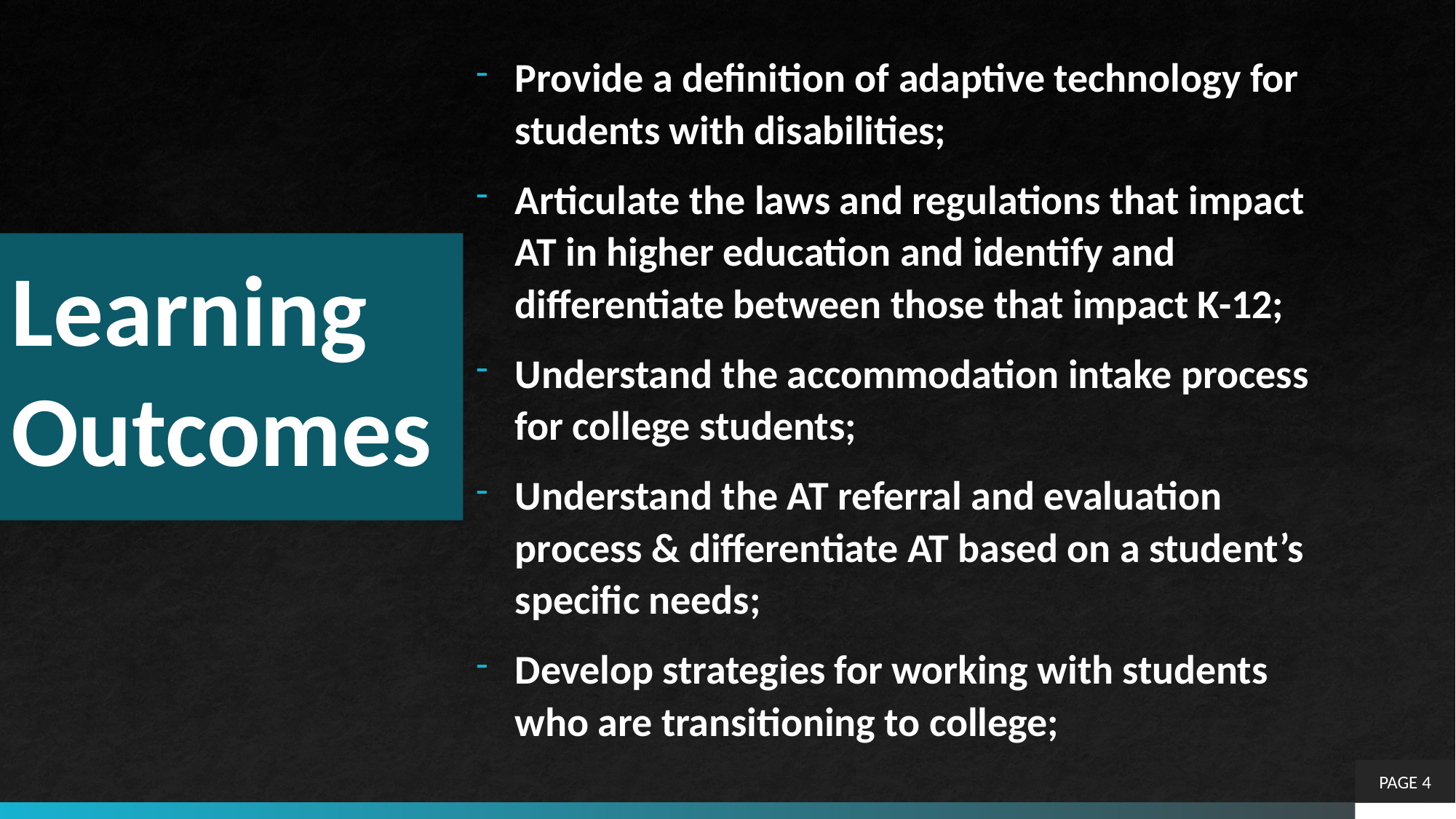

Provide a definition of adaptive technology for students with disabilities;
Articulate the laws and regulations that impact AT in higher education and identify and differentiate between those that impact K-12;
Understand the accommodation intake process for college students;
Understand the AT referral and evaluation process & differentiate AT based on a student’s specific needs;
Develop strategies for working with students who are transitioning to college;
# Learning Outcomes
PAGE 4